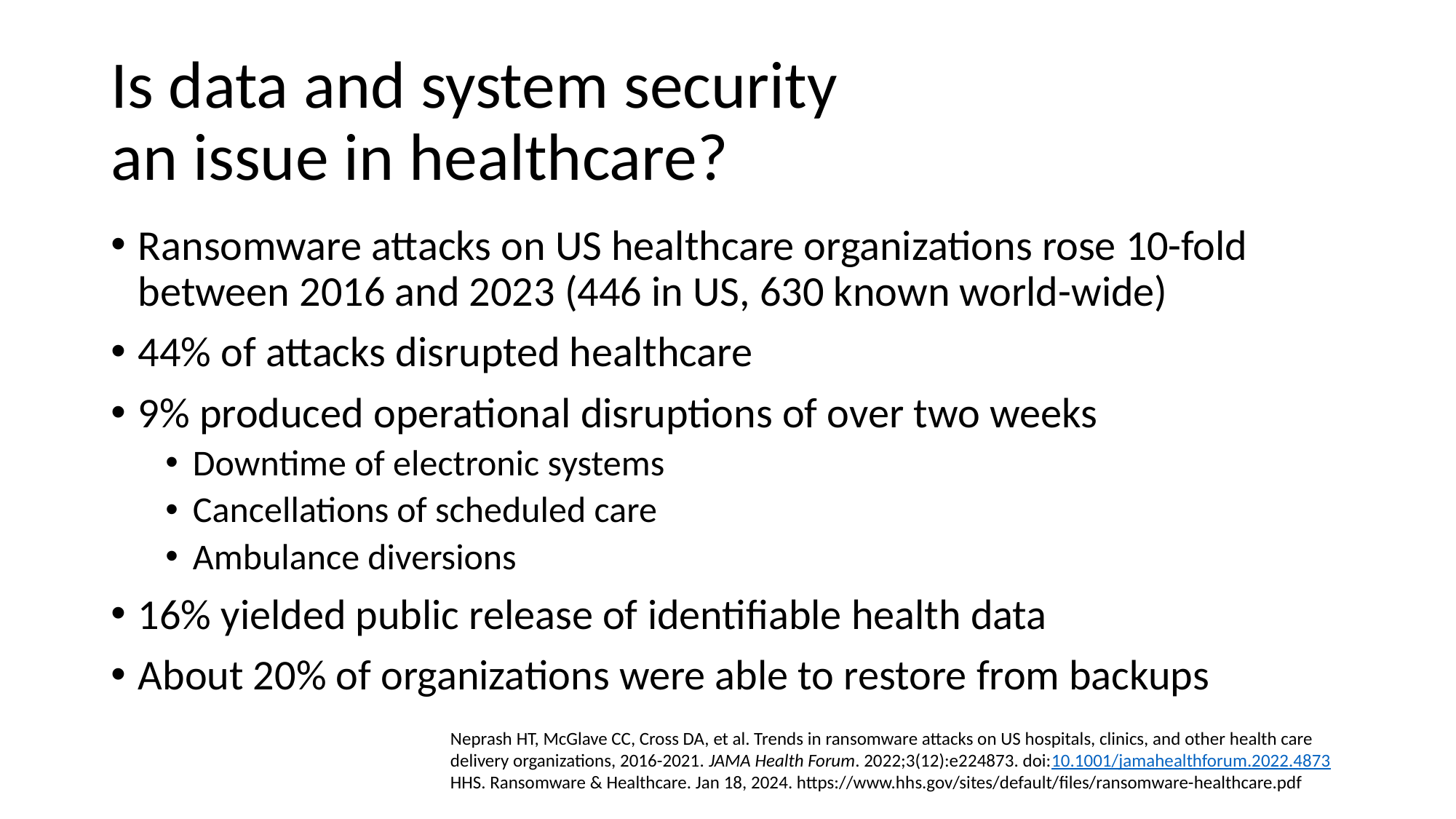

# Is data and system security an issue in healthcare?
Ransomware attacks on US healthcare organizations rose 10-fold between 2016 and 2023 (446 in US, 630 known world-wide)
44% of attacks disrupted healthcare
9% produced operational disruptions of over two weeks
Downtime of electronic systems
Cancellations of scheduled care
Ambulance diversions
16% yielded public release of identifiable health data
About 20% of organizations were able to restore from backups

Neprash HT, McGlave CC, Cross DA, et al. Trends in ransomware attacks on US hospitals, clinics, and other health care delivery organizations, 2016-2021. JAMA Health Forum. 2022;3(12):e224873. doi:10.1001/jamahealthforum.2022.4873
HHS. Ransomware & Healthcare. Jan 18, 2024. https://www.hhs.gov/sites/default/files/ransomware-healthcare.pdf